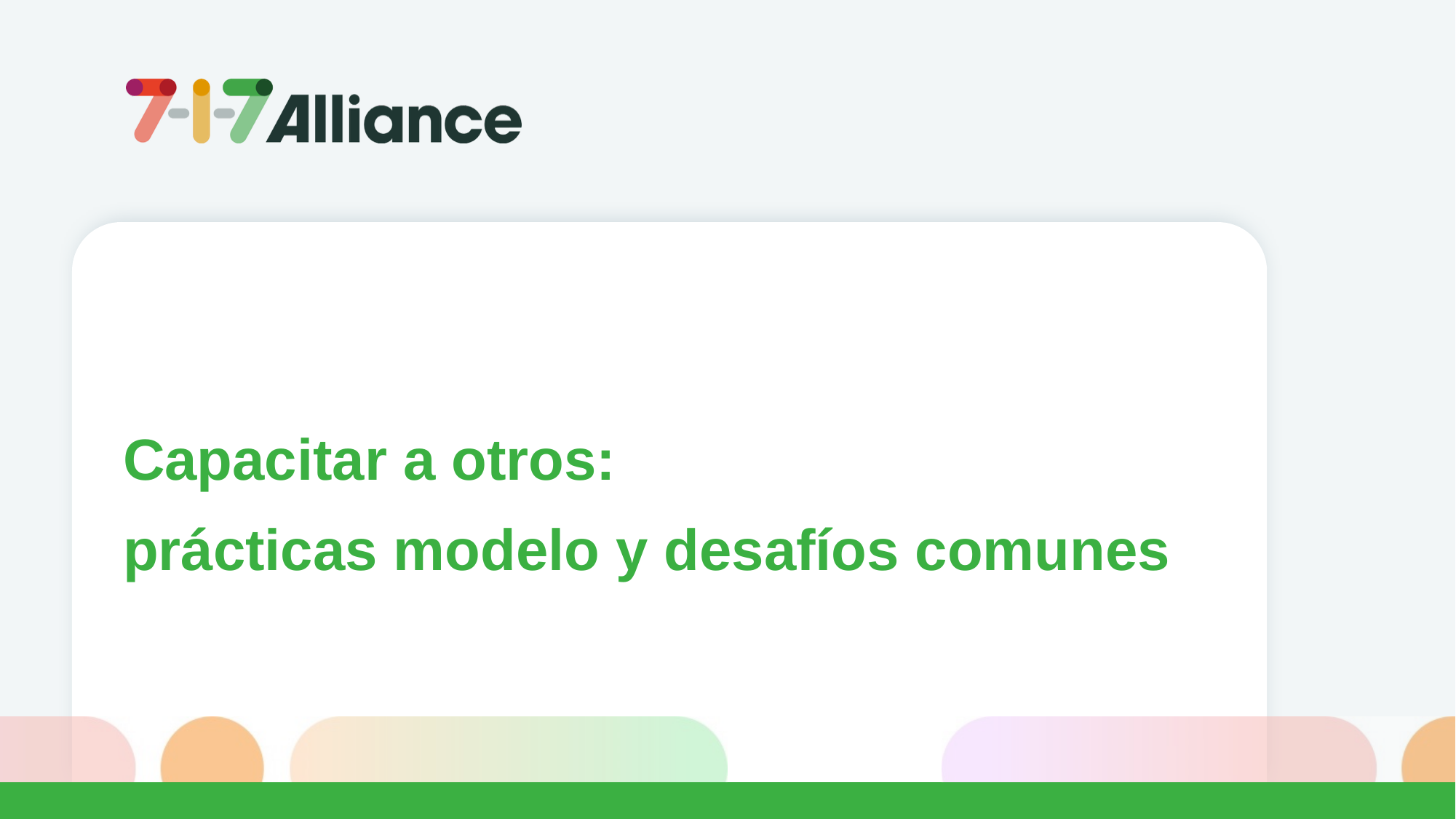

Capacitar a otros:
prácticas modelo y desafíos comunes